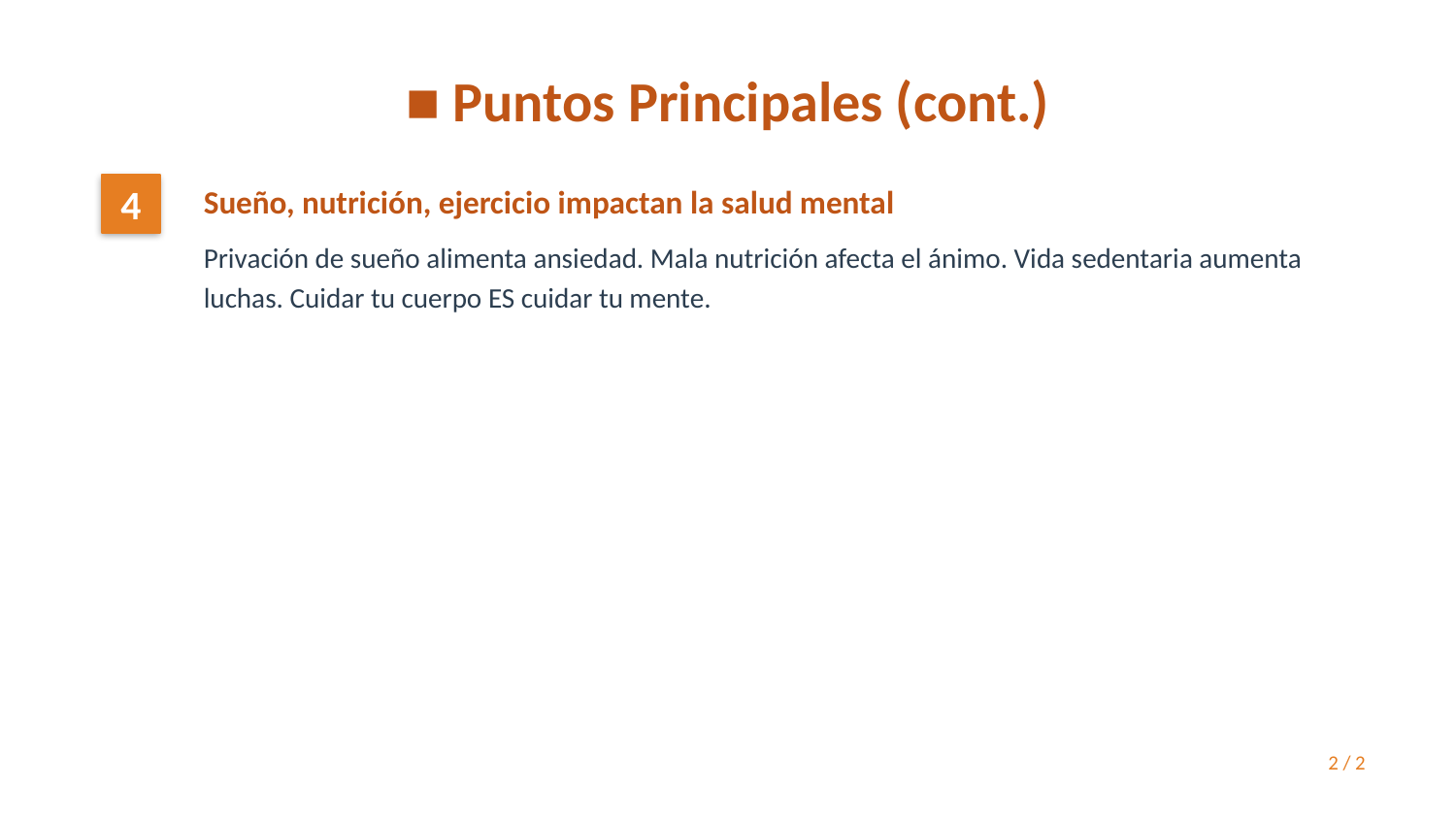

■ Puntos Principales (cont.)
4
Sueño, nutrición, ejercicio impactan la salud mental
Privación de sueño alimenta ansiedad. Mala nutrición afecta el ánimo. Vida sedentaria aumenta luchas. Cuidar tu cuerpo ES cuidar tu mente.
2 / 2